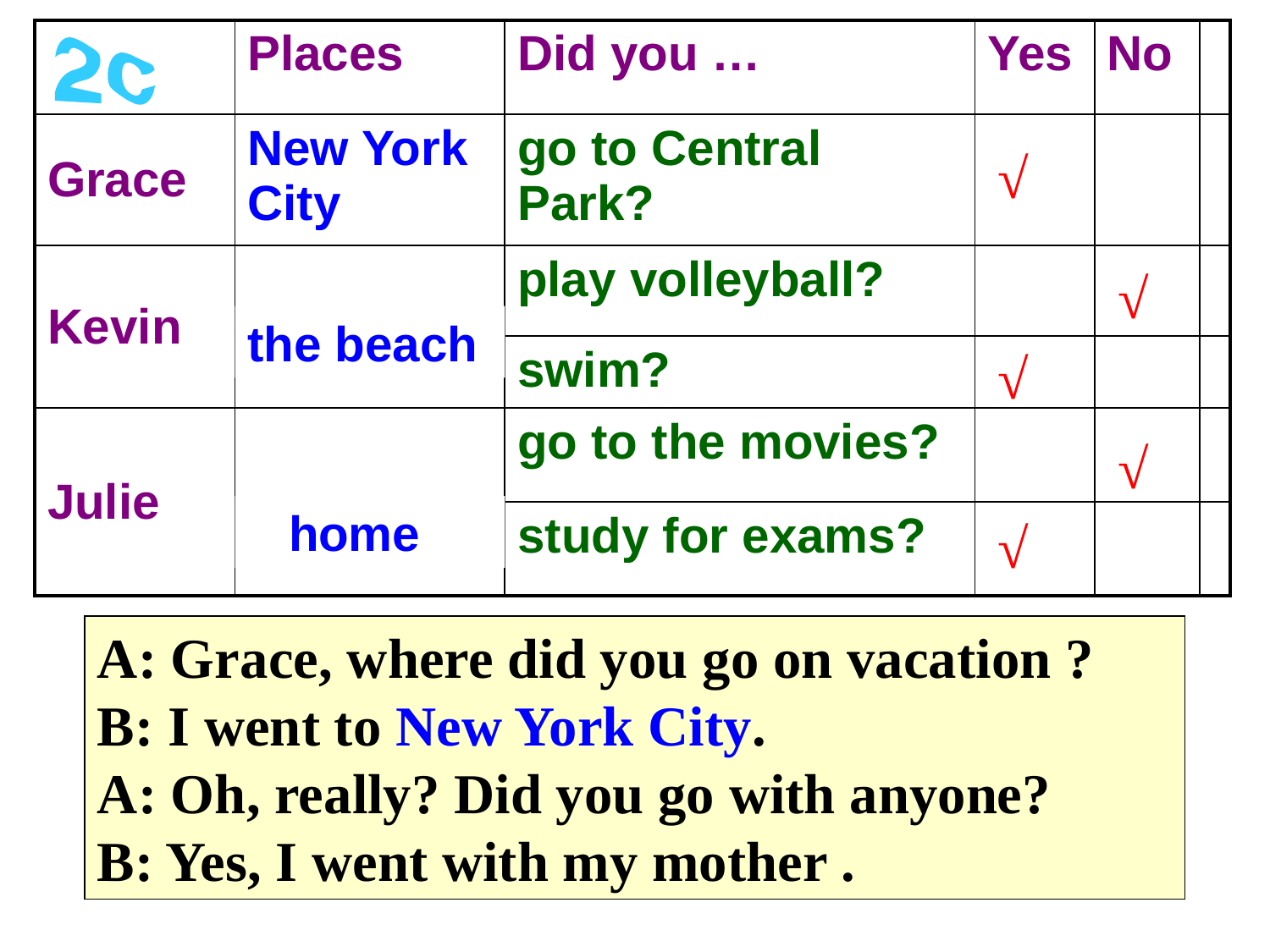

|  | Places | Did you … | Yes | No |  |
| --- | --- | --- | --- | --- | --- |
| Grace | New York City | go to Central Park? |  |  |  |
| Kevin |  | play volleyball? |  |  |  |
|  |  | swim? |  |  |  |
| Julie |  | go to the movies? |  |  |  |
|  |  | study for exams? |  |  |  |
2c
√
√
the beach
√
√
   home
√
A: Grace, where did you go on vacation ?
B: I went to New York City.
A: Oh, really? Did you go with anyone?
B: Yes, I went with my mother .